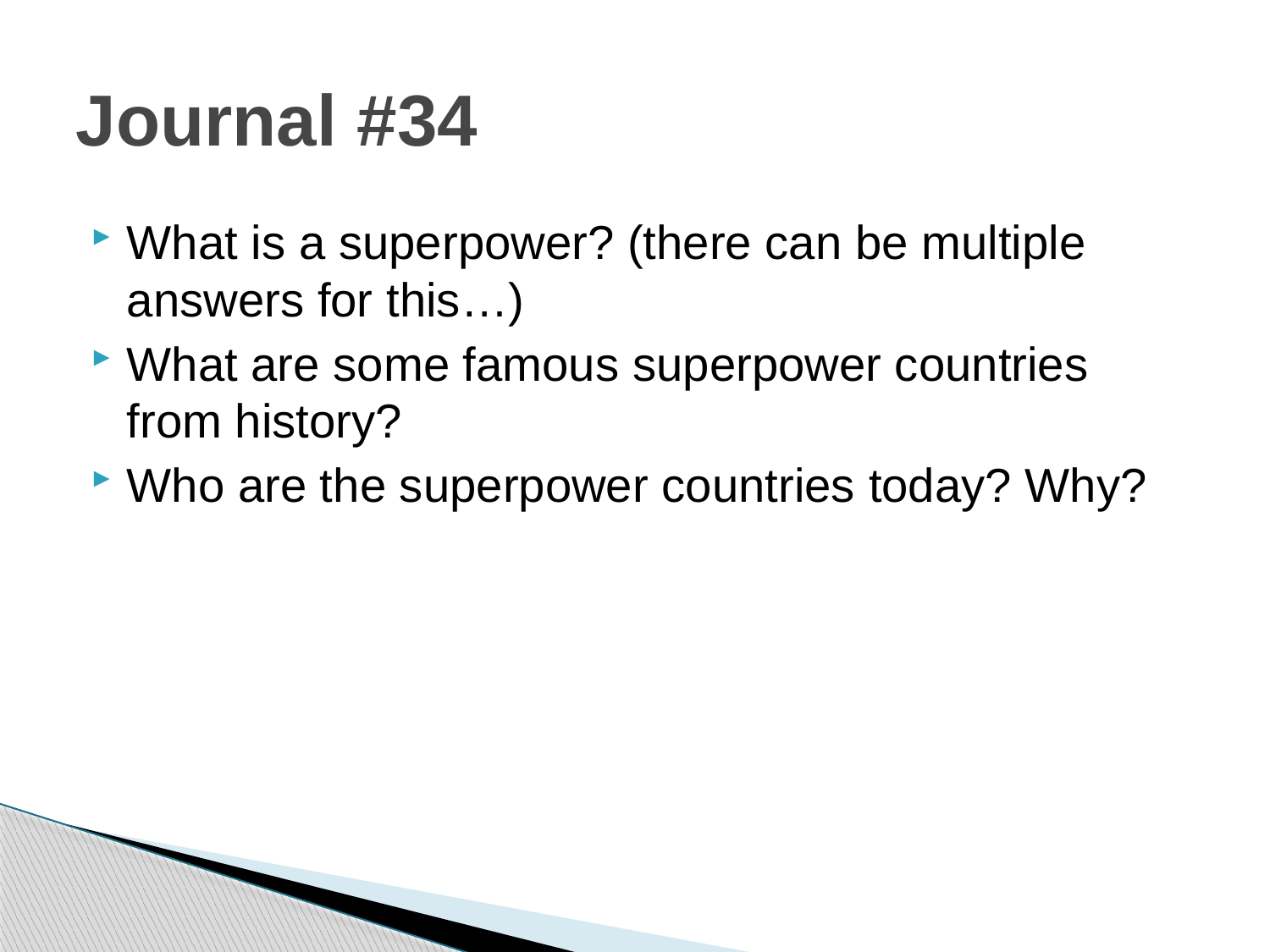

# Journal #34
What is a superpower? (there can be multiple answers for this…)
What are some famous superpower countries from history?
Who are the superpower countries today? Why?